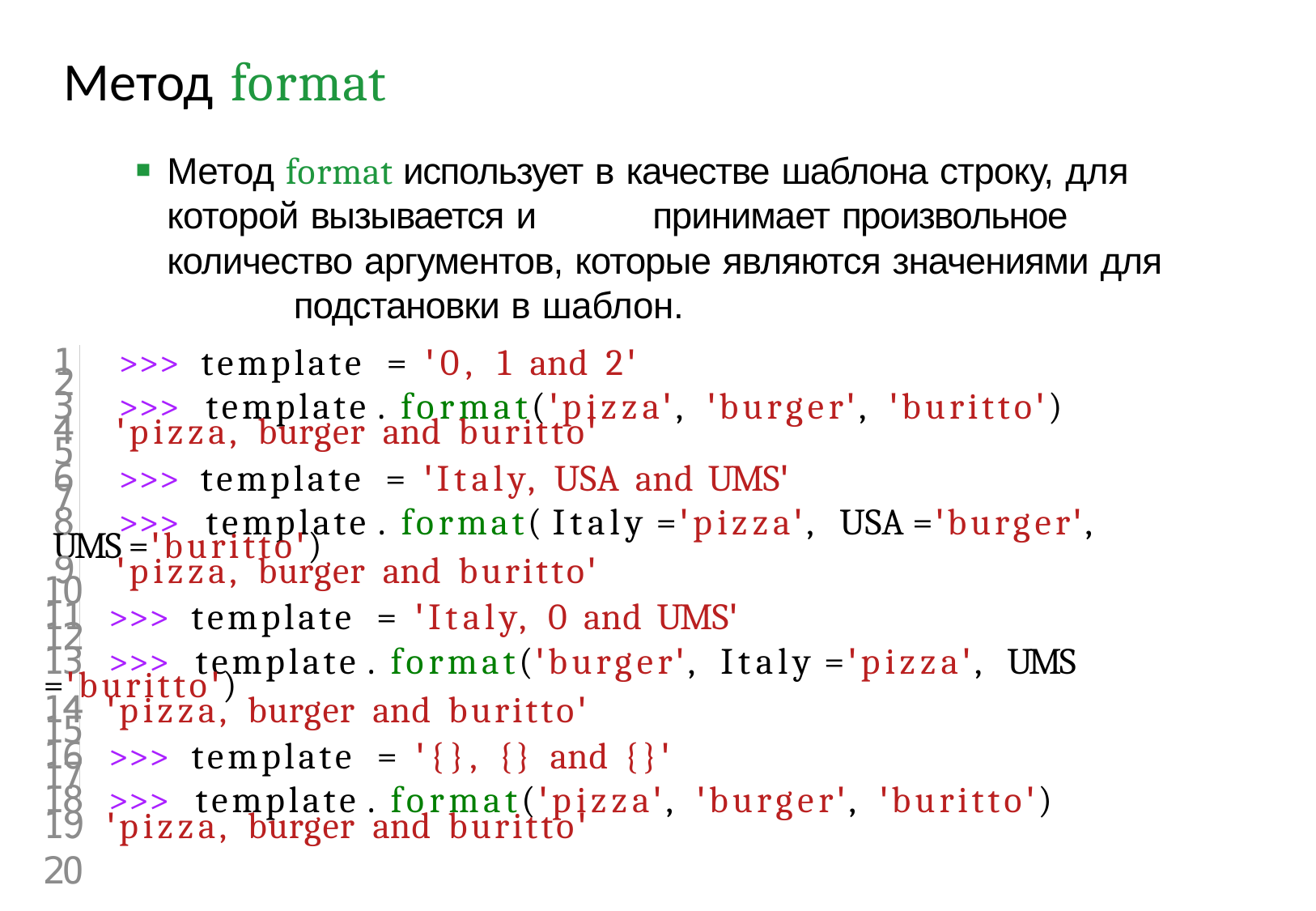

# Метод format
Метод format использует в качестве шаблона строку, для которой вызывается и 	принимает произвольное количество аргументов, которые являются значениями для 	подстановки в шаблон.
1	>>> template = '0, 1 and 2'
2
3	>>>  template . format('pizza', 'burger', 'buritto')
4	'pizza, burger and buritto'
5
6	>>> template = 'Italy, USA and UMS'
7
8	>>>  template . format( Italy ='pizza', USA ='burger', UMS ='buritto')
9	'pizza, burger and buritto'
10
11	>>> template = 'Italy, 0 and UMS'
12
13	>>>  template . format('burger', Italy ='pizza', UMS ='buritto')
14	'pizza, burger and buritto'
15
16	>>> template = '{}, {} and {}'
17
18	>>>  template . format('pizza', 'burger', 'buritto')
19	'pizza, burger and buritto'
20